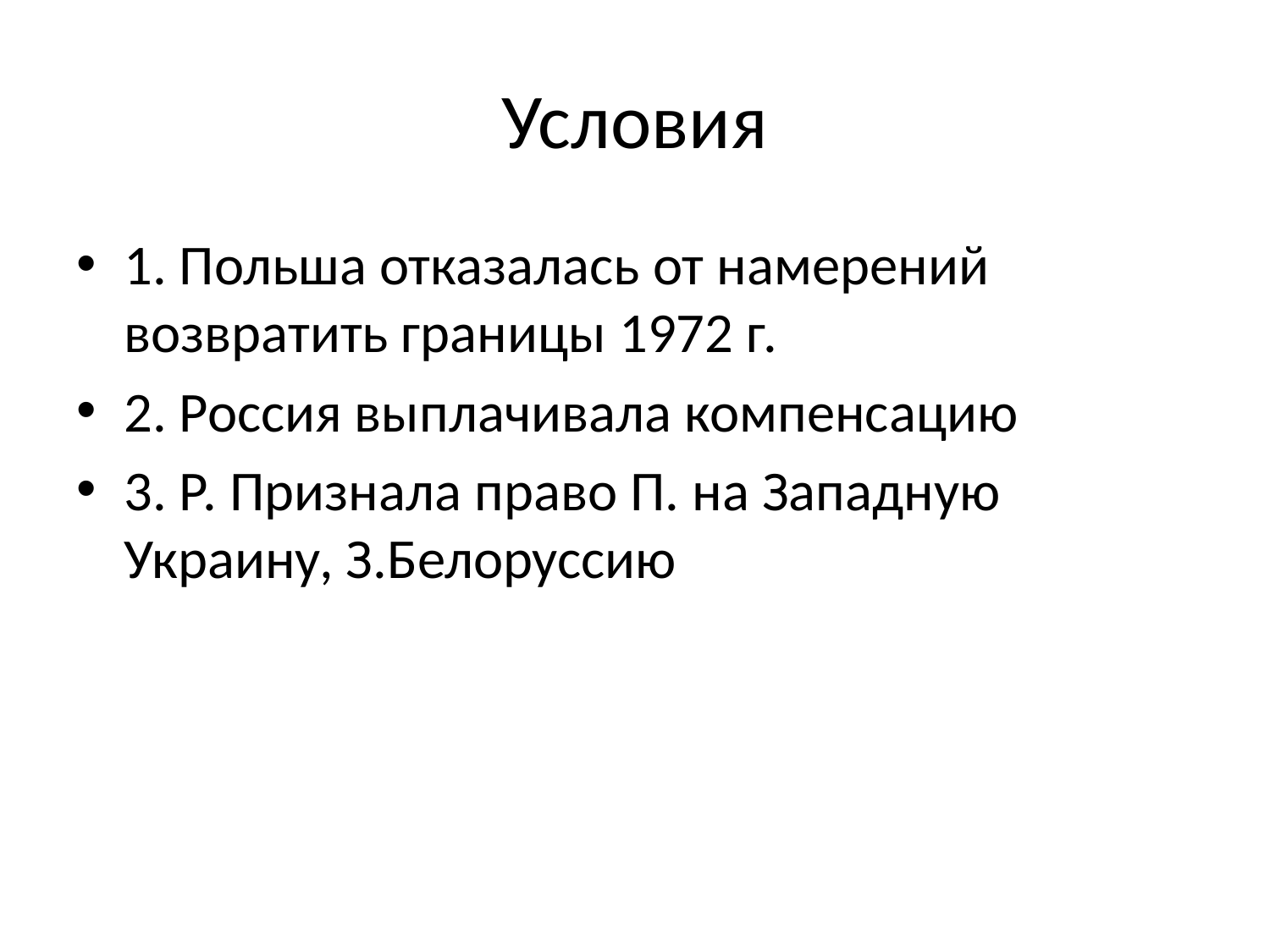

# Условия
1. Польша отказалась от намерений возвратить границы 1972 г.
2. Россия выплачивала компенсацию
3. Р. Признала право П. на Западную Украину, З.Белоруссию